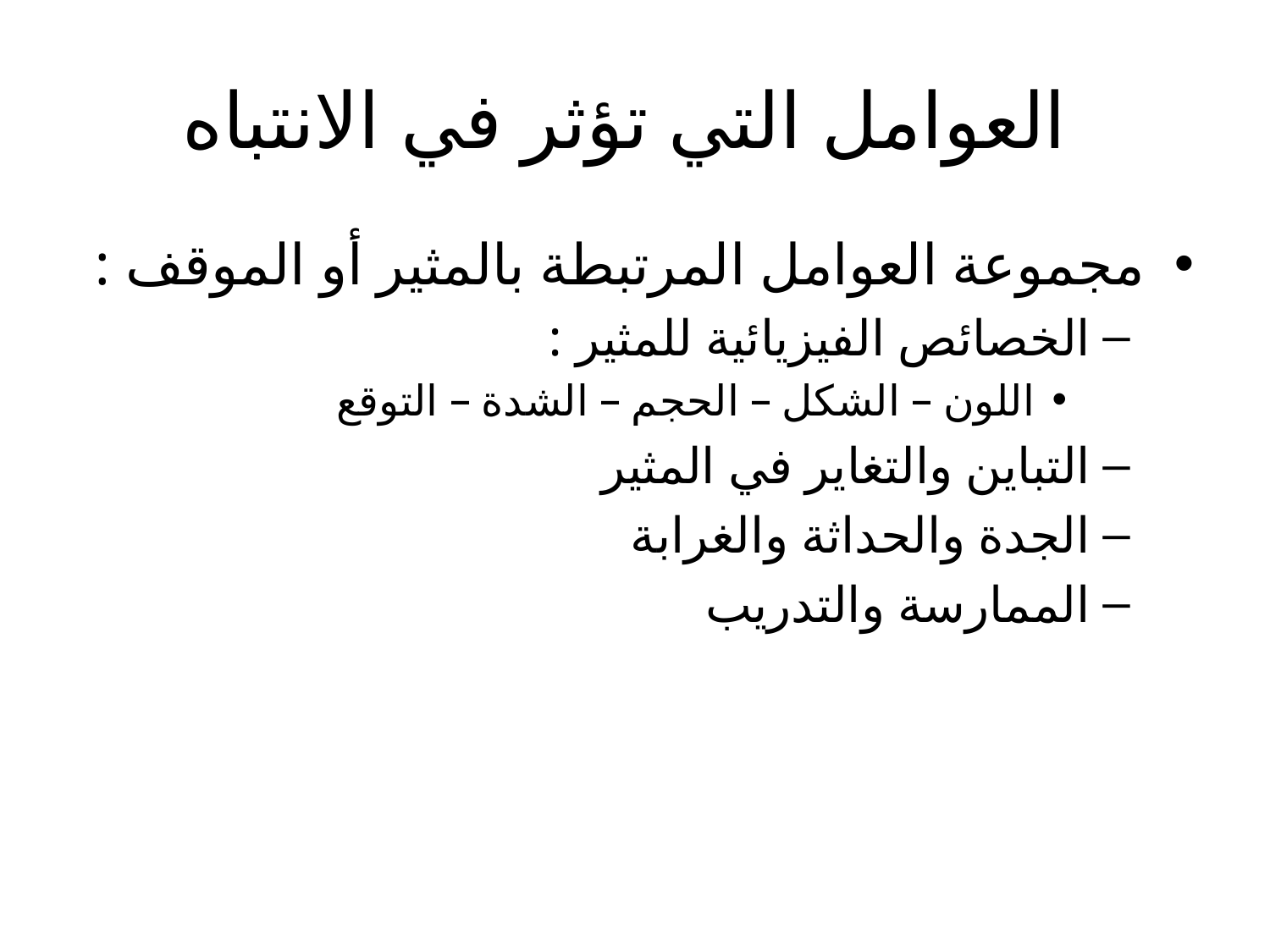

# العوامل التي تؤثر في الانتباه
مجموعة العوامل المرتبطة بالمثير أو الموقف :
الخصائص الفيزيائية للمثير :
اللون – الشكل – الحجم – الشدة – التوقع
التباين والتغاير في المثير
الجدة والحداثة والغرابة
الممارسة والتدريب